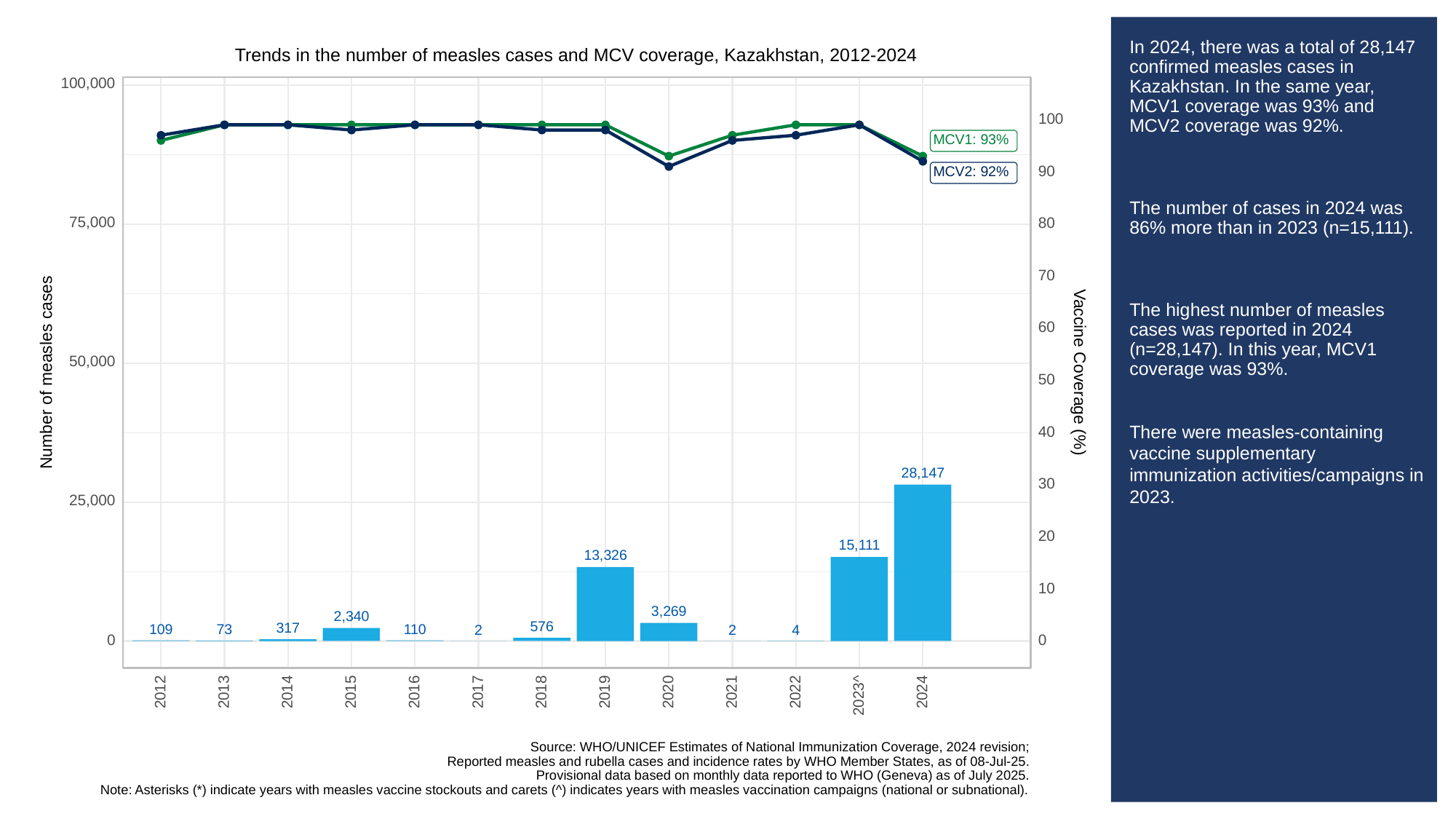

# In 2024, there was a total of 28,147 confirmed measles cases in Kazakhstan. In the same year, MCV1 coverage was 93% and MCV2 coverage was 92%.

The number of cases in 2024 was 86% more than in 2023 (n=15,111).

The highest number of measles cases was reported in 2024 (n=28,147). In this year, MCV1 coverage was 93%.

There were measles-containing vaccine supplementary immunization activities/campaigns in 2023.

Trends in the number of measles cases and MCV coverage, Kazakhstan, 2012-2024

100,000

100

MCV1: 93%

90
MCV2: 92%
75,000
80

70

60
50,000

Vaccine Coverage (%)
Number of measles cases
50
40

28,147
30

25,000

20
15,111
13,326

10
3,269
2,340
576

317
110
109
73
2
2
4

0
0

2013
2012
2014
2015
2016
2017
2018
2019
2020
2021
2022
2024
2023^
Source: WHO/UNICEF Estimates of National Immunization Coverage, 2024 revision;
Reported measles and rubella cases and incidence rates by WHO Member States, as of 08-Jul-25.
Provisional data based on monthly data reported to WHO (Geneva) as of July 2025.
Note: Asterisks (*) indicate years with measles vaccine stockouts and carets (^) indicates years with measles vaccination campaigns (national or subnational).